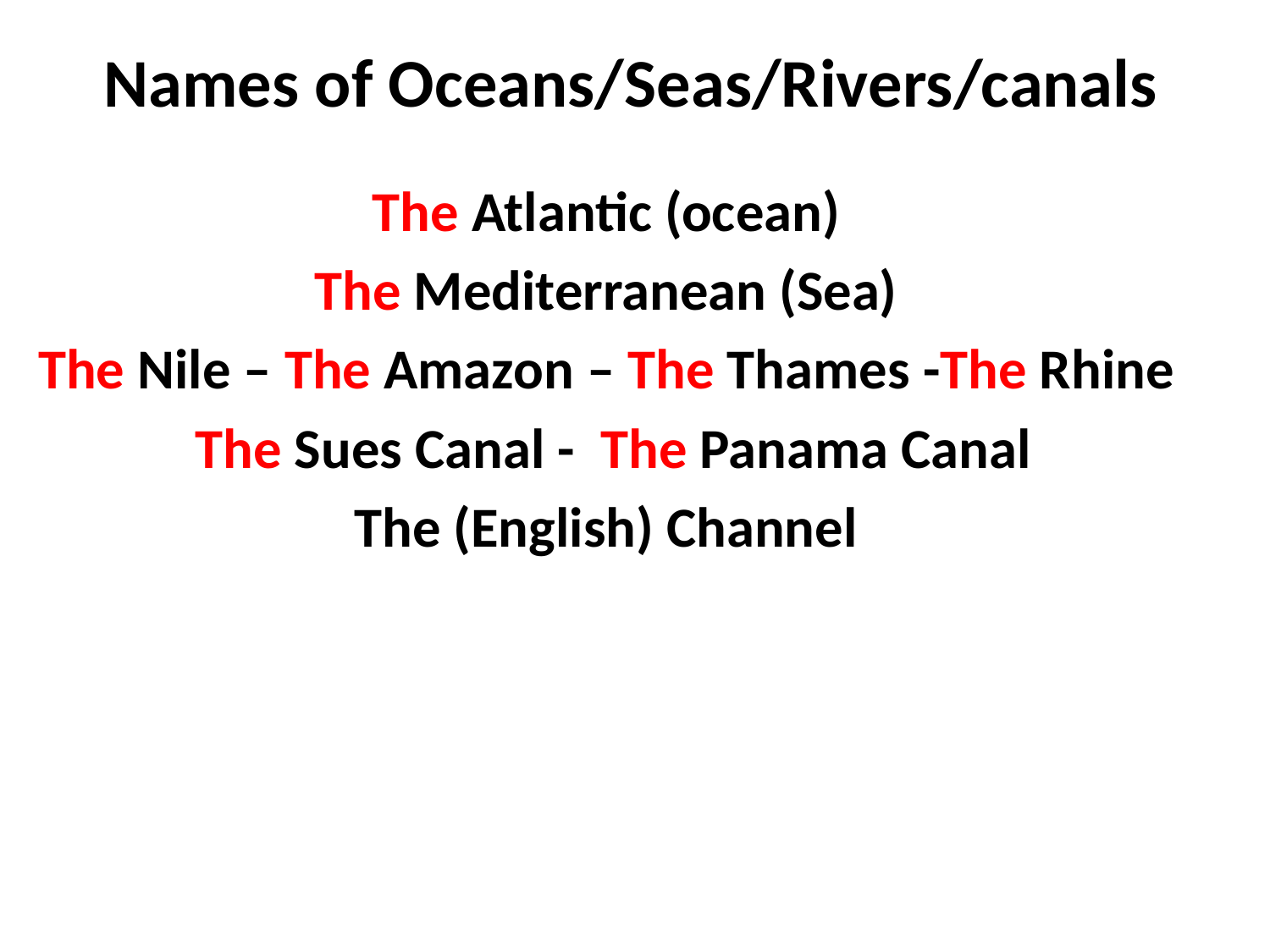

# Names of Oceans/Seas/Rivers/canals
The Atlantic (ocean)
The Mediterranean (Sea)
The Nile – The Amazon – The Thames -The Rhine
The Sues Canal -  The Panama Canal
The (English) Channel